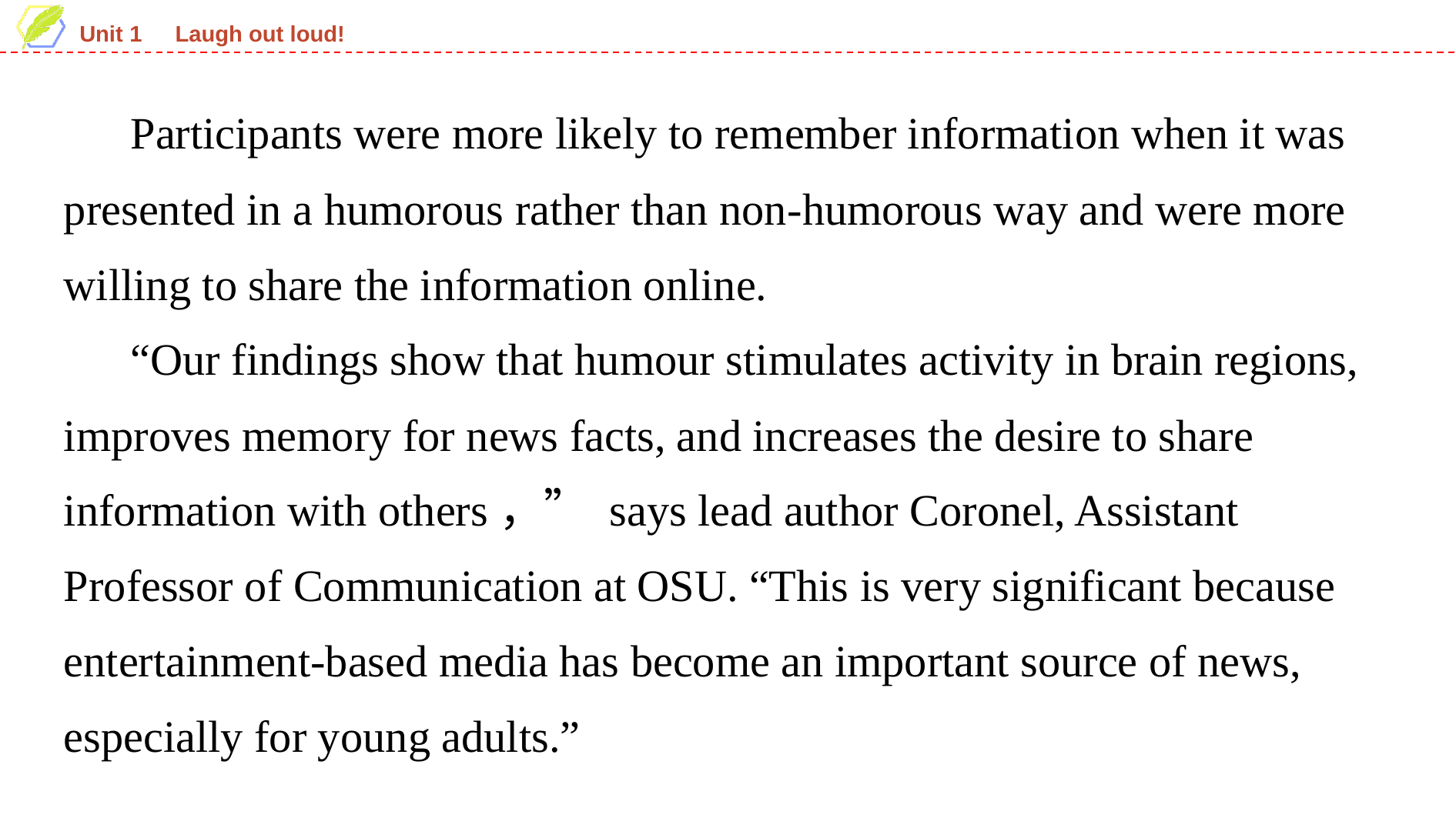

Participants were more likely to remember information when it was presented in a humorous rather than non-­humorous way and were more willing to share the information online.
      “Our findings show that humour stimulates activity in brain regions, improves memory for news facts, and increases the desire to share information with others，” says lead author Coronel, Assistant Professor of Communication at OSU. “This is very significant because entertainment-based media has become an important source of news, especially for young adults.”